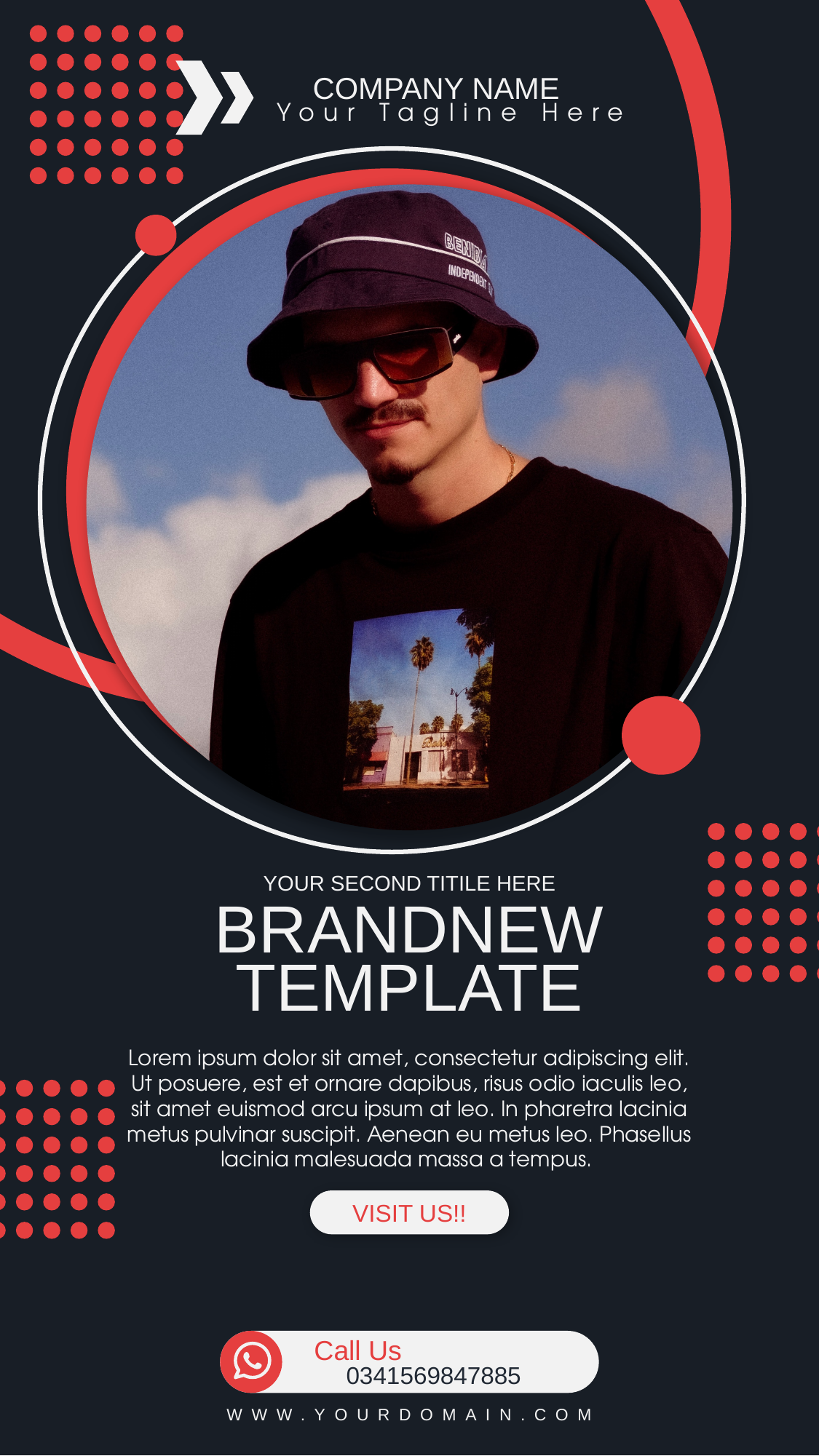

COMPANY NAME
Your Tagline Here

YOUR SECOND TITILE HERE
BRANDNEW
TEMPLATE
Lorem ipsum dolor sit amet, consectetur adipiscing elit. Ut posuere, est et ornare dapibus, risus odio iaculis leo, sit amet euismod arcu ipsum at leo. In pharetra lacinia metus pulvinar suscipit. Aenean eu metus leo. Phasellus lacinia malesuada massa a tempus.

VISIT US!!
Call Us

0341569847885
WWW.YOURDOMAIN.COM